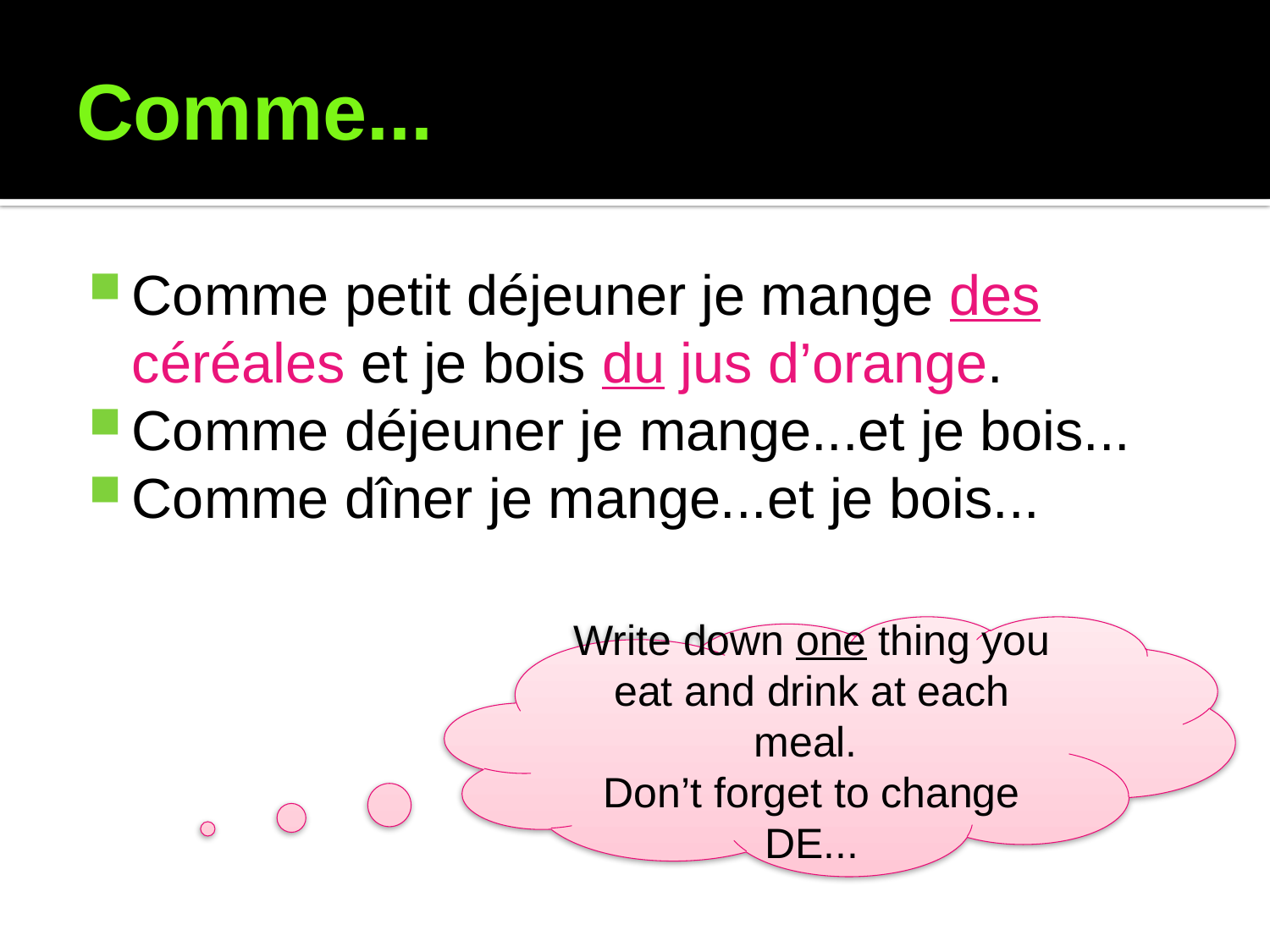

# Comme...
Comme petit déjeuner je mange des céréales et je bois du jus d’orange.
Comme déjeuner je mange...et je bois...
Comme dîner je mange...et je bois...

Write down one thing you eat and drink at each meal.
Don’t forget to change DE...